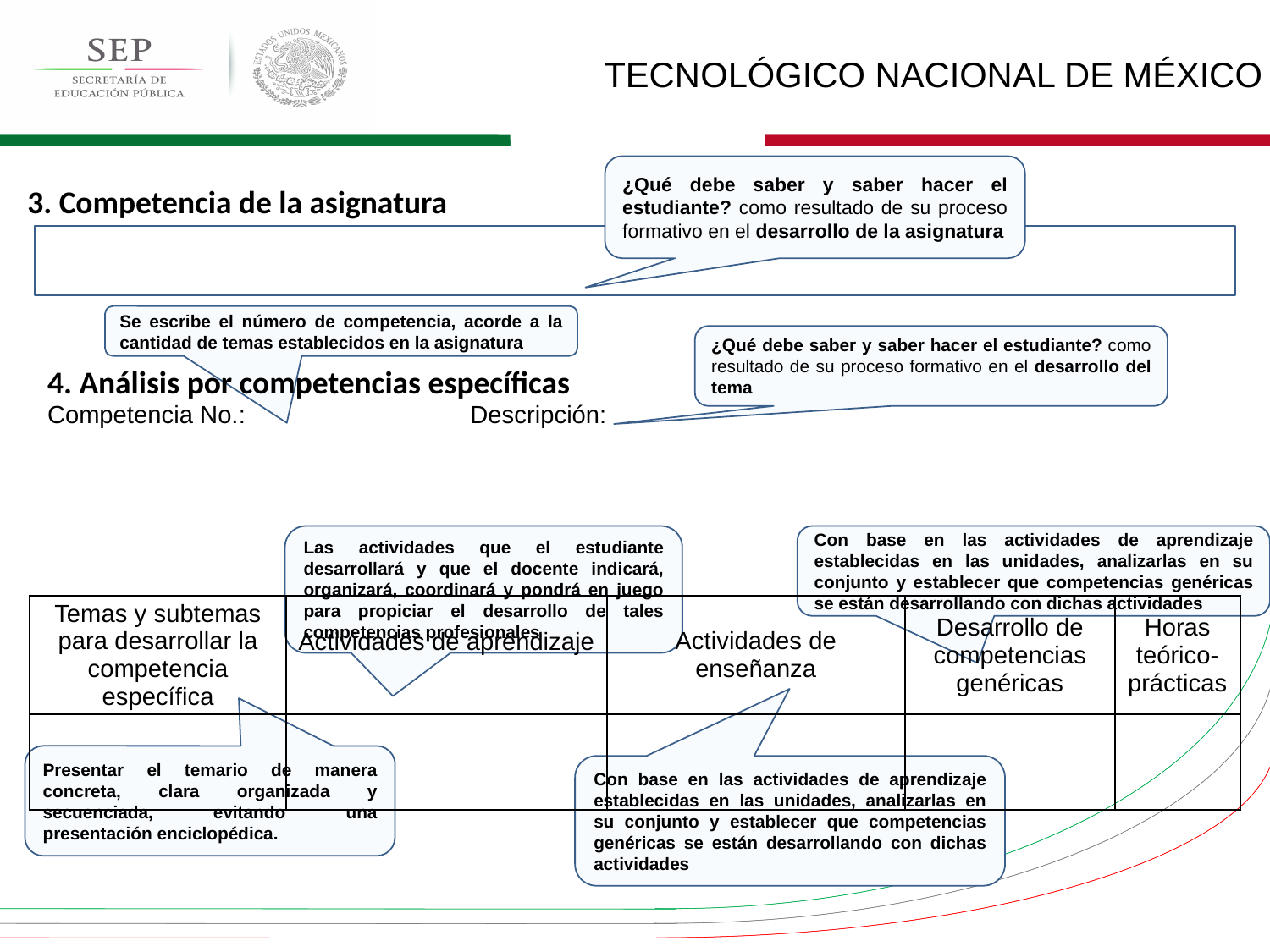

¿Qué debe saber y saber hacer el estudiante? como resultado de su proceso formativo en el desarrollo de la asignatura
3. Competencia de la asignatura

Se escribe el número de competencia, acorde a la cantidad de temas establecidos en la asignatura
¿Qué debe saber y saber hacer el estudiante? como resultado de su proceso formativo en el desarrollo del tema
4. Análisis por competencias específicas

Competencia No.:               	      Descripción:
Las actividades que el estudiante desarrollará y que el docente indicará, organizará, coordinará y pondrá en juego para propiciar el desarrollo de tales competencias profesionales
Con base en las actividades de aprendizaje establecidas en las unidades, analizarlas en su conjunto y establecer que competencias genéricas se están desarrollando con dichas actividades
| Temas y subtemas para desarrollar la competencia específica | Actividades de aprendizaje | Actividades de enseñanza | Desarrollo de competencias genéricas | Horas teórico-prácticas |
| --- | --- | --- | --- | --- |
|  |  |  |  |  |
Presentar el temario de manera concreta, clara organizada y secuenciada, evitando una presentación enciclopédica.
Con base en las actividades de aprendizaje establecidas en las unidades, analizarlas en su conjunto y establecer que competencias genéricas se están desarrollando con dichas actividades